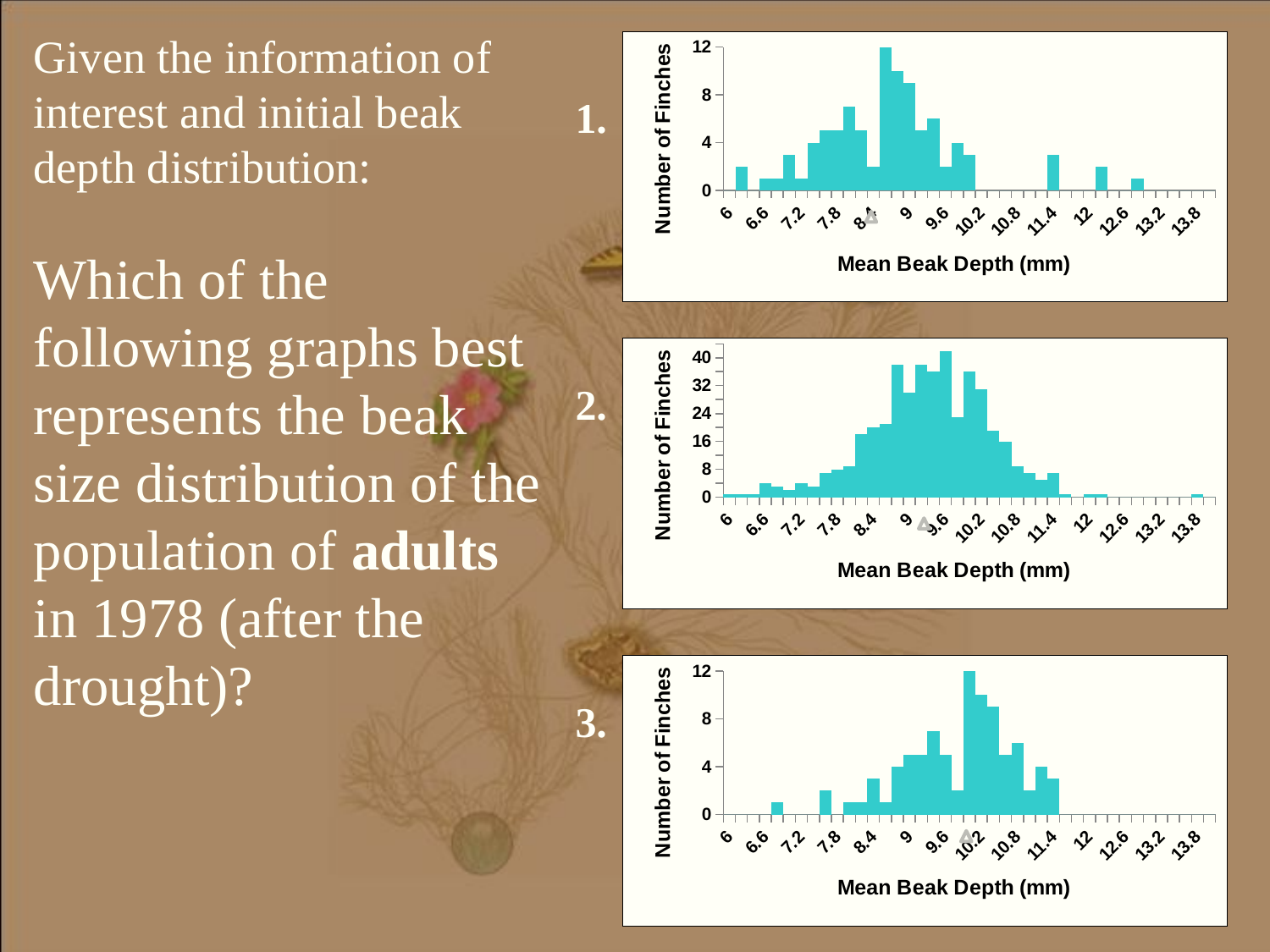

Given the information of interest and initial beak depth distribution:

Which of the following graphs best represents the beak size distribution of the population of adults in 1978 (after the drought)?

### Chart

| Category |  |
|---|---|
| 6 | 0.0 |
| 6.2 | 2.0 |
| 6.4 | 0.0 |
| 6.6 | 1.0 |
| 6.8 | 1.0 |
| 7 | 3.0 |
| 7.2 | 1.0 |
| 7.4 | 4.0 |
| 7.6 | 5.0 |
| 7.8 | 5.0 |
| 8 | 7.0 |
| 8.2000000000000011 | 5.0 |
| 8.4 | 2.0 |
| 8.6 | 12.0 |
| 8.8000000000000007 | 10.0 |
| 9 | 9.0 |
| 9.2000000000000011 | 5.0 |
| 9.4 | 6.0 |
| 9.6 | 2.0 |
| 9.8000000000000007 | 4.0 |
| 10 | 3.0 |
| 10.199999999999999 | 0.0 |
| 10.4 | 0.0 |
| 10.6 | 0.0 |
| 10.8 | 0.0 |
| 11 | 0.0 |
| 11.2 | 0.0 |
| 11.4 | 3.0 |
| 11.6 | 0.0 |
| 11.8 | 0.0 |
| 12 | 0.0 |
| 12.2 | 2.0 |
| 12.4 | 0.0 |
| 12.6 | 0.0 |
| 12.8 | 1.0 |
| 13 | 0.0 |
| 13.2 | 0.0 |
| 13.4 | 0.0 |
| 13.6 | 0.0 |
| 13.8 | 0.0 |
| 14 | 0.0 |
1.

### Chart

| Category |  |
|---|---|
| 6 | 1.0 |
| 6.2 | 1.0 |
| 6.4 | 1.0 |
| 6.6 | 4.0 |
| 6.8 | 3.0 |
| 7 | 2.0 |
| 7.2 | 4.0 |
| 7.4 | 3.0 |
| 7.6 | 7.0 |
| 7.8 | 8.0 |
| 8 | 9.0 |
| 8.2000000000000011 | 18.0 |
| 8.4 | 20.0 |
| 8.6 | 21.0 |
| 8.8000000000000007 | 38.0 |
| 9 | 30.0 |
| 9.2000000000000011 | 38.0 |
| 9.4 | 36.0 |
| 9.6 | 42.0 |
| 9.8000000000000007 | 23.0 |
| 10 | 36.0 |
| 10.199999999999999 | 31.0 |
| 10.4 | 19.0 |
| 10.6 | 16.0 |
| 10.8 | 9.0 |
| 11 | 7.0 |
| 11.2 | 5.0 |
| 11.4 | 7.0 |
| 11.6 | 1.0 |
| 11.8 | 0.0 |
| 12 | 1.0 |
| 12.2 | 1.0 |
| 12.4 | 0.0 |
| 12.6 | 0.0 |
| 12.8 | 0.0 |
| 13 | 0.0 |
| 13.2 | 0.0 |
| 13.4 | 0.0 |
| 13.6 | 0.0 |
| 13.8 | 1.0 |
| 14 | 0.0 |
2.

### Chart

| Category |  |
|---|---|
| 6 | 0.0 |
| 6.2 | 0.0 |
| 6.4 | 0.0 |
| 6.6 | 0.0 |
| 6.8 | 1.0 |
| 7 | 0.0 |
| 7.2 | 0.0 |
| 7.4 | 0.0 |
| 7.6 | 2.0 |
| 7.8 | 0.0 |
| 8 | 1.0 |
| 8.2000000000000011 | 1.0 |
| 8.4 | 3.0 |
| 8.6 | 1.0 |
| 8.8000000000000007 | 4.0 |
| 9 | 5.0 |
| 9.2000000000000011 | 5.0 |
| 9.4 | 7.0 |
| 9.6 | 5.0 |
| 9.8000000000000007 | 2.0 |
| 10 | 12.0 |
| 10.199999999999999 | 10.0 |
| 10.4 | 9.0 |
| 10.6 | 5.0 |
| 10.8 | 6.0 |
| 11 | 2.0 |
| 11.2 | 4.0 |
| 11.4 | 3.0 |
| 11.6 | 0.0 |
| 11.8 | 0.0 |
| 12 | 0.0 |
| 12.2 | 0.0 |
| 12.4 | 0.0 |
| 12.6 | 0.0 |
| 12.8 | 0.0 |
| 13 | 0.0 |
| 13.2 | 0.0 |
| 13.4 | 0.0 |
| 13.6 | 0.0 |
| 13.8 | 0.0 |
| 14 | 0.0 |
3.